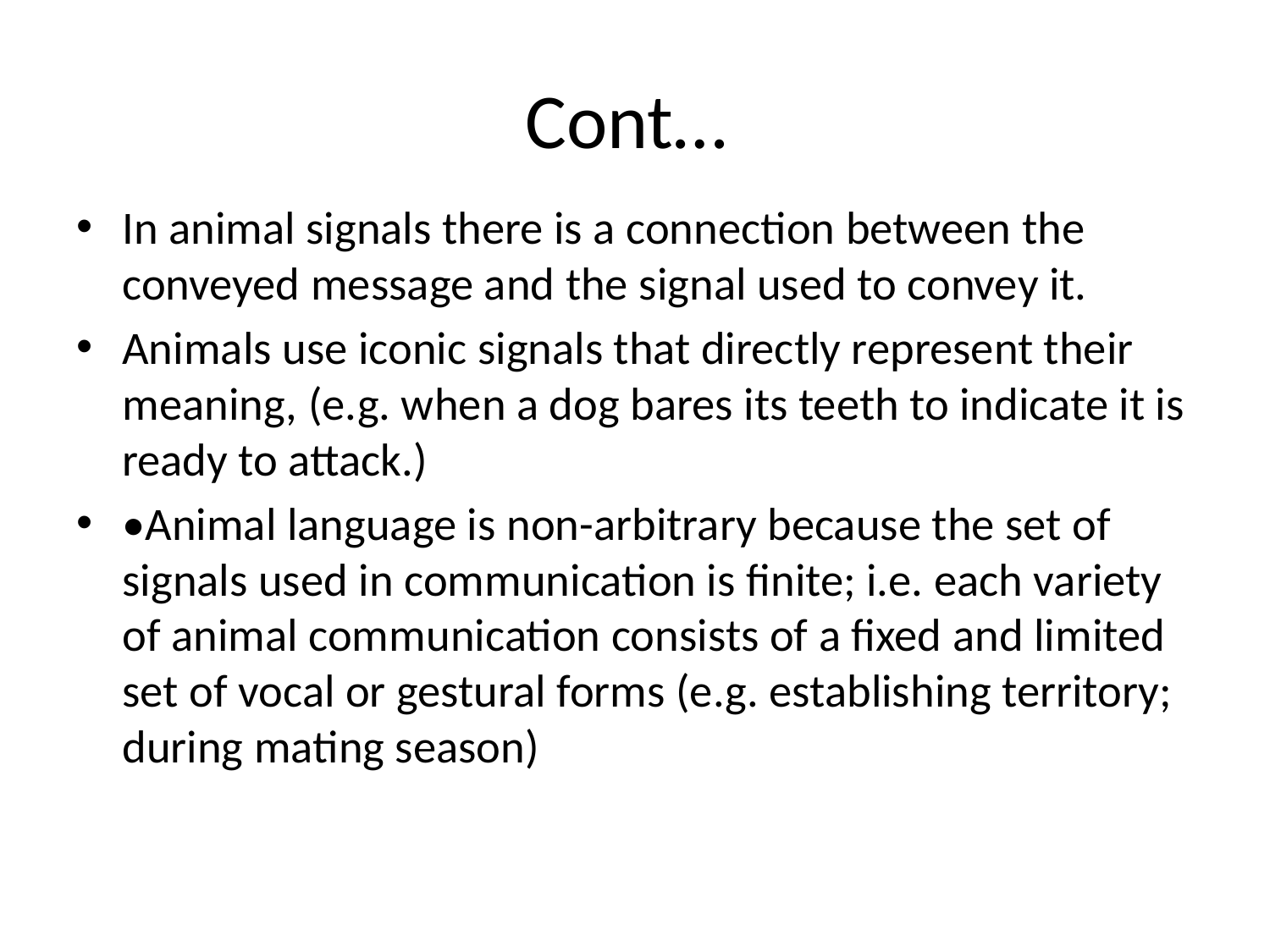

# Cont…

In animal signals there is a connection between the conveyed message and the signal used to convey it.
Animals use iconic signals that directly represent their meaning, (e.g. when a dog bares its teeth to indicate it is ready to attack.)
•Animal language is non-arbitrary because the set of signals used in communication is finite; i.e. each variety of animal communication consists of a fixed and limited set of vocal or gestural forms (e.g. establishing territory; during mating season)